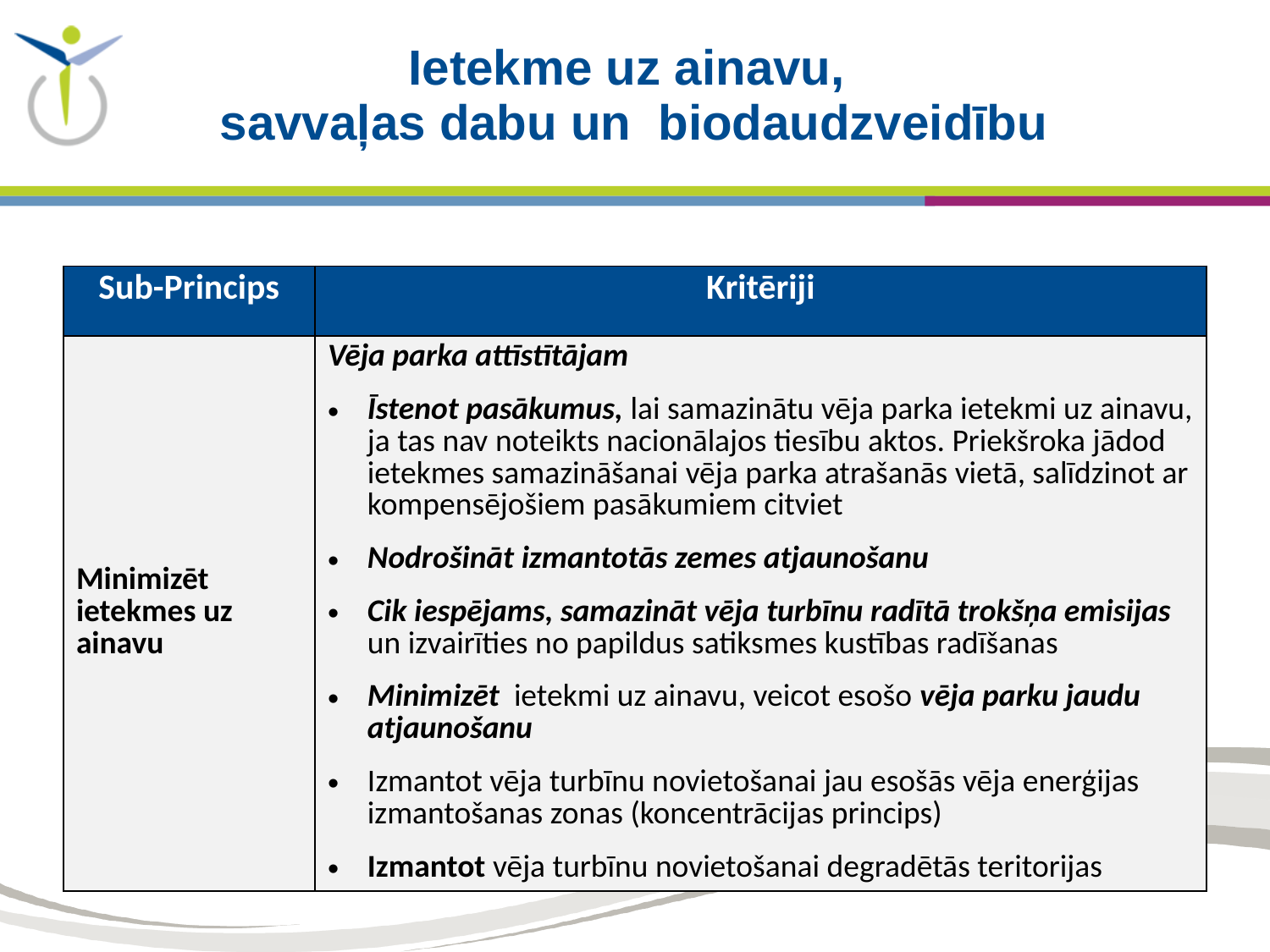

# Ietekme uz ainavu, savvaļas dabu un  biodaudzveidību
| Sub-Princips | Kritēriji |
| --- | --- |
| Minimizēt ietekmes uz ainavu | Vēja parka attīstītājam Īstenot pasākumus, lai samazinātu vēja parka ietekmi uz ainavu, ja tas nav noteikts nacionālajos tiesību aktos. Priekšroka jādod ietekmes samazināšanai vēja parka atrašanās vietā, salīdzinot ar kompensējošiem pasākumiem citviet Nodrošināt izmantotās zemes atjaunošanu Cik iespējams, samazināt vēja turbīnu radītā trokšņa emisijas un izvairīties no papildus satiksmes kustības radīšanas Minimizēt ietekmi uz ainavu, veicot esošo vēja parku jaudu atjaunošanu Izmantot vēja turbīnu novietošanai jau esošās vēja enerģijas izmantošanas zonas (koncentrācijas princips) Izmantot vēja turbīnu novietošanai degradētās teritorijas |